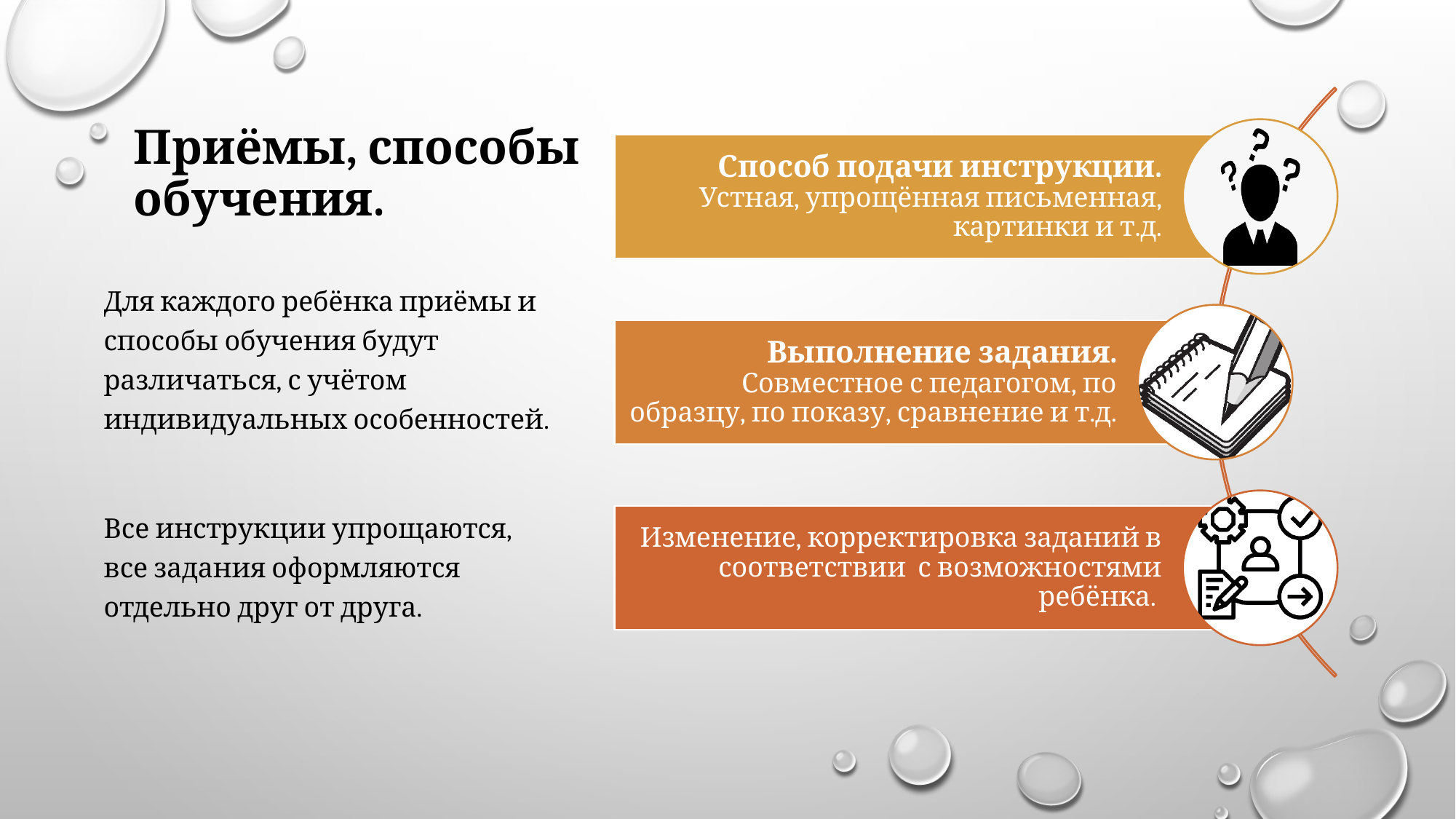

Способ подачи инструкции.
Устная, упрощённая письменная, картинки и т.д.
Выполнение задания.
Совместное с педагогом, по образцу, по показу, сравнение и т.д.
Изменение, корректировка заданий в соответствии  с возможностями ребёнка.
# Приёмы, способы обучения.
Для каждого ребёнка приёмы и способы обучения будут различаться, с учётом индивидуальных особенностей.

Все инструкции упрощаются, все задания оформляются отдельно друг от друга.